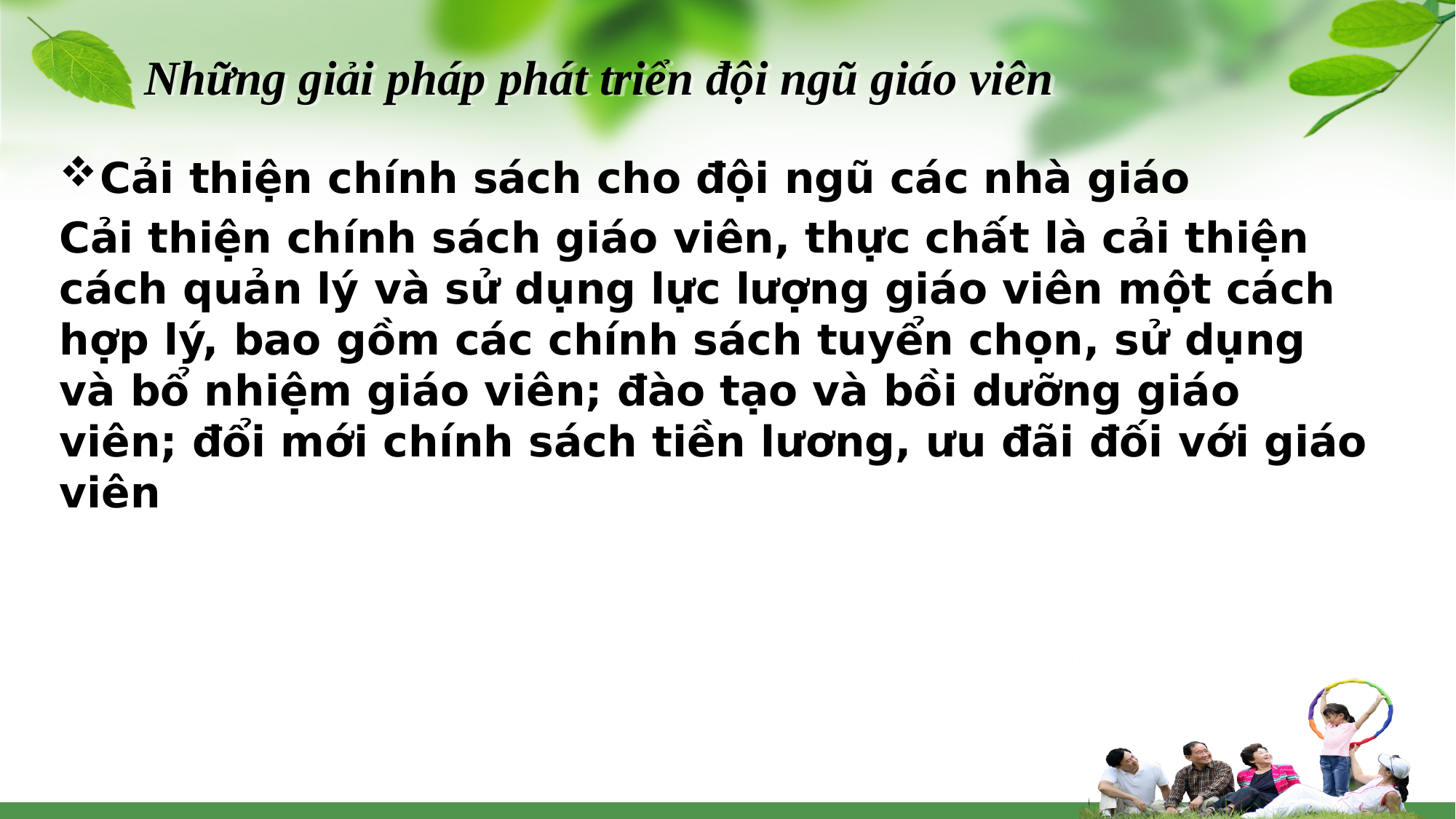

# Những giải pháp phát triển đội ngũ giáo viên
Cải thiện chính sách cho đội ngũ các nhà giáo
Cải thiện chính sách giáo viên, thực chất là cải thiện cách quản lý và sử dụng lực lượng giáo viên một cách hợp lý, bao gồm các chính sách tuyển chọn, sử dụng và bổ nhiệm giáo viên; đào tạo và bồi dưỡng giáo viên; đổi mới chính sách tiền lương, ưu đãi đối với giáo viên